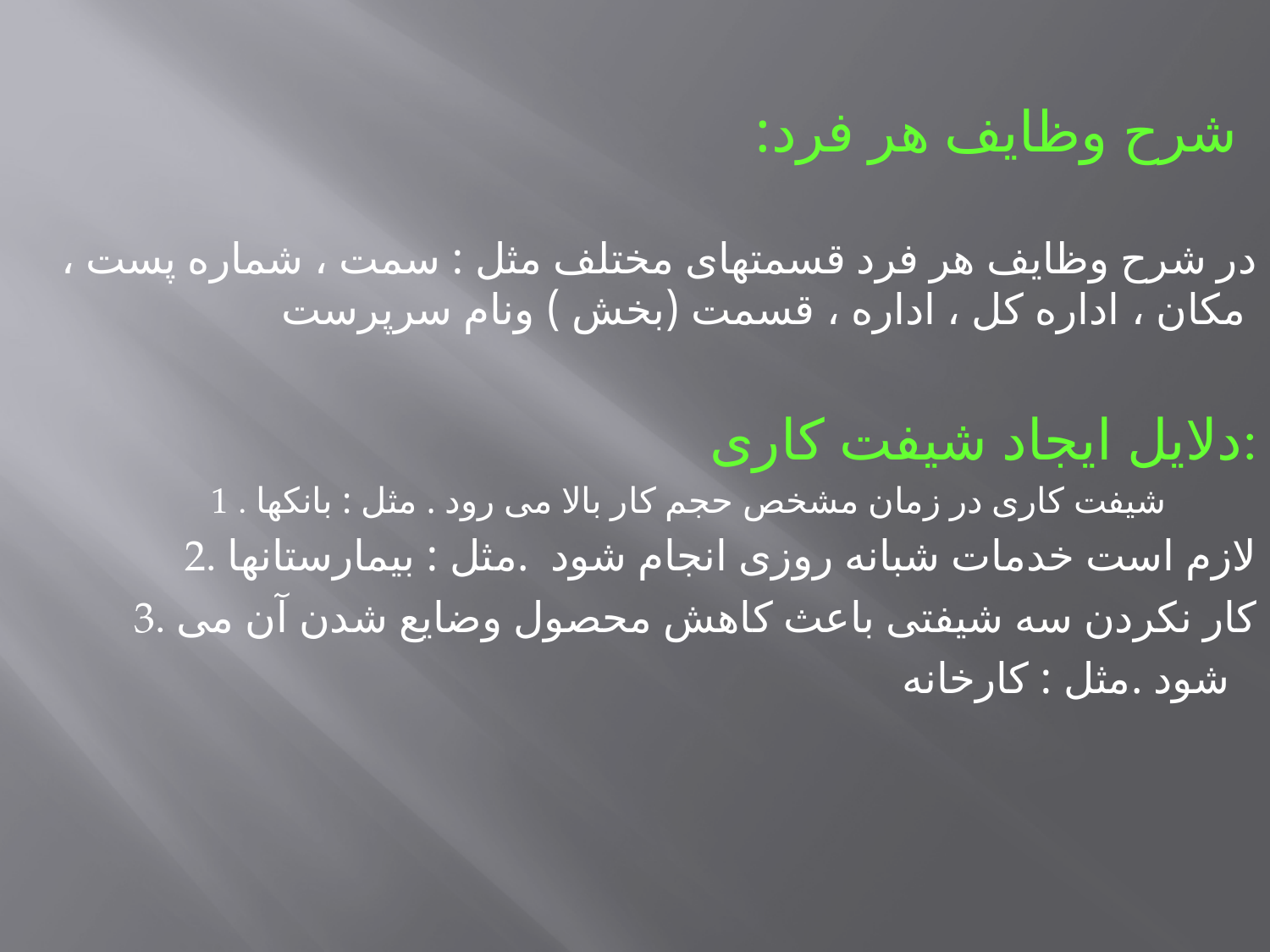

شرح وظایف هر فرد:

در شرح وظایف هر فرد قسمتهای مختلف مثل : سمت ، شماره پست ، مکان ، اداره کل ، اداره ، قسمت (بخش ) ونام سرپرست

دلایل ایجاد شیفت کاری:
1 . شیفت کاری در زمان مشخص حجم کار بالا می رود . مثل : بانكها
2. لازم است خدمات شبانه روزی انجام شود  .مثل : بيمارستانها
3. کار نکردن سه شیفتی باعث کاهش محصول وضایع شدن آن می شود .مثل : كارخانه